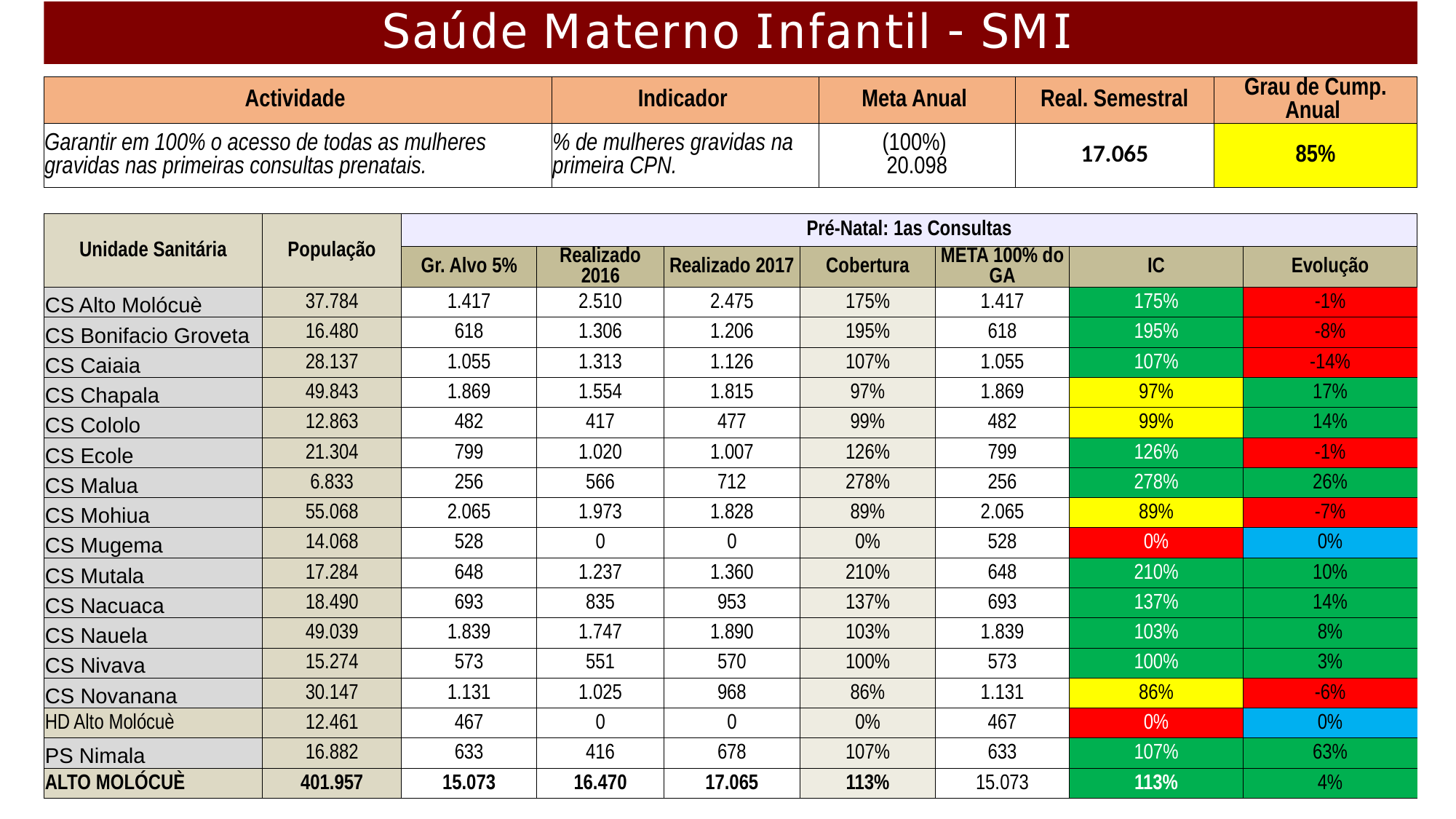

# Saúde Materno Infantil - SMI
| Actividade | Indicador | Meta Anual | Real. Semestral | Grau de Cump. Anual |
| --- | --- | --- | --- | --- |
| Garantir em 100% o acesso de todas as mulheres gravidas nas primeiras consultas prenatais. | % de mulheres gravidas na primeira CPN. | (100%) 20.098 | 17.065 | 85% |
| Unidade Sanitária | População | Pré-Natal: 1as Consultas |  |  |  |  |  |  |
| --- | --- | --- | --- | --- | --- | --- | --- | --- |
|  |  | Gr. Alvo 5% | Realizado 2016 | Realizado 2017 | Cobertura | META 100% do GA | IC | Evolução |
| CS Alto Molócuè | 37.784 | 1.417 | 2.510 | 2.475 | 175% | 1.417 | 175% | -1% |
| CS Bonifacio Groveta | 16.480 | 618 | 1.306 | 1.206 | 195% | 618 | 195% | -8% |
| CS Caiaia | 28.137 | 1.055 | 1.313 | 1.126 | 107% | 1.055 | 107% | -14% |
| CS Chapala | 49.843 | 1.869 | 1.554 | 1.815 | 97% | 1.869 | 97% | 17% |
| CS Cololo | 12.863 | 482 | 417 | 477 | 99% | 482 | 99% | 14% |
| CS Ecole | 21.304 | 799 | 1.020 | 1.007 | 126% | 799 | 126% | -1% |
| CS Malua | 6.833 | 256 | 566 | 712 | 278% | 256 | 278% | 26% |
| CS Mohiua | 55.068 | 2.065 | 1.973 | 1.828 | 89% | 2.065 | 89% | -7% |
| CS Mugema | 14.068 | 528 | 0 | 0 | 0% | 528 | 0% | 0% |
| CS Mutala | 17.284 | 648 | 1.237 | 1.360 | 210% | 648 | 210% | 10% |
| CS Nacuaca | 18.490 | 693 | 835 | 953 | 137% | 693 | 137% | 14% |
| CS Nauela | 49.039 | 1.839 | 1.747 | 1.890 | 103% | 1.839 | 103% | 8% |
| CS Nivava | 15.274 | 573 | 551 | 570 | 100% | 573 | 100% | 3% |
| CS Novanana | 30.147 | 1.131 | 1.025 | 968 | 86% | 1.131 | 86% | -6% |
| HD Alto Molócuè | 12.461 | 467 | 0 | 0 | 0% | 467 | 0% | 0% |
| PS Nimala | 16.882 | 633 | 416 | 678 | 107% | 633 | 107% | 63% |
| ALTO MOLÓCUÈ | 401.957 | 15.073 | 16.470 | 17.065 | 113% | 15.073 | 113% | 4% |